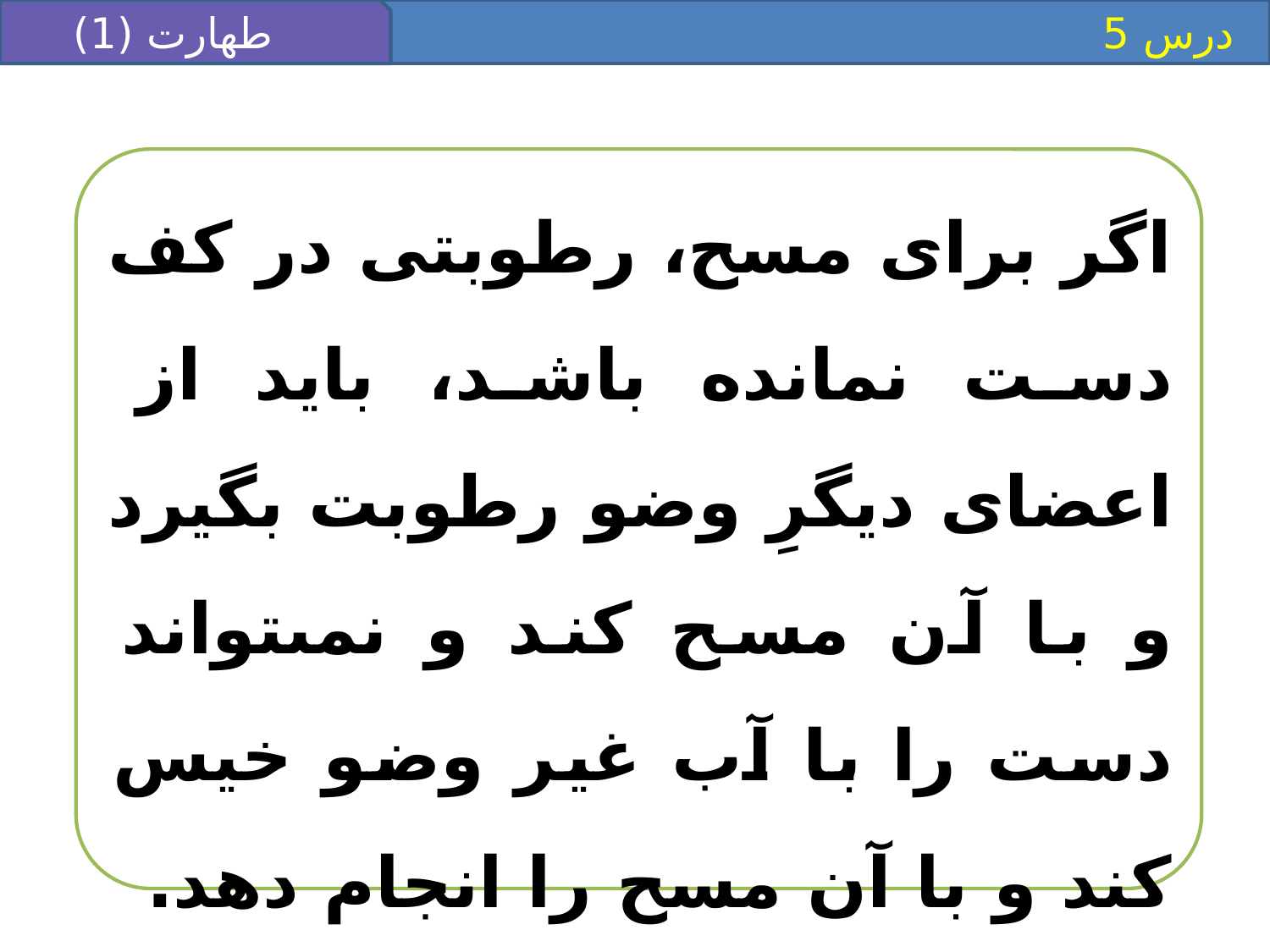

طهارت (1)
 درس 5

اگر براى مسح، رطوبتى در كف دست نمانده باشد، بايد از اعضاى ديگرِ وضو رطوبت بگيرد و با آن مسح كند و نمى‏تواند دست را با آب غير وضو خيس كند و با آن مسح را انجام دهد.